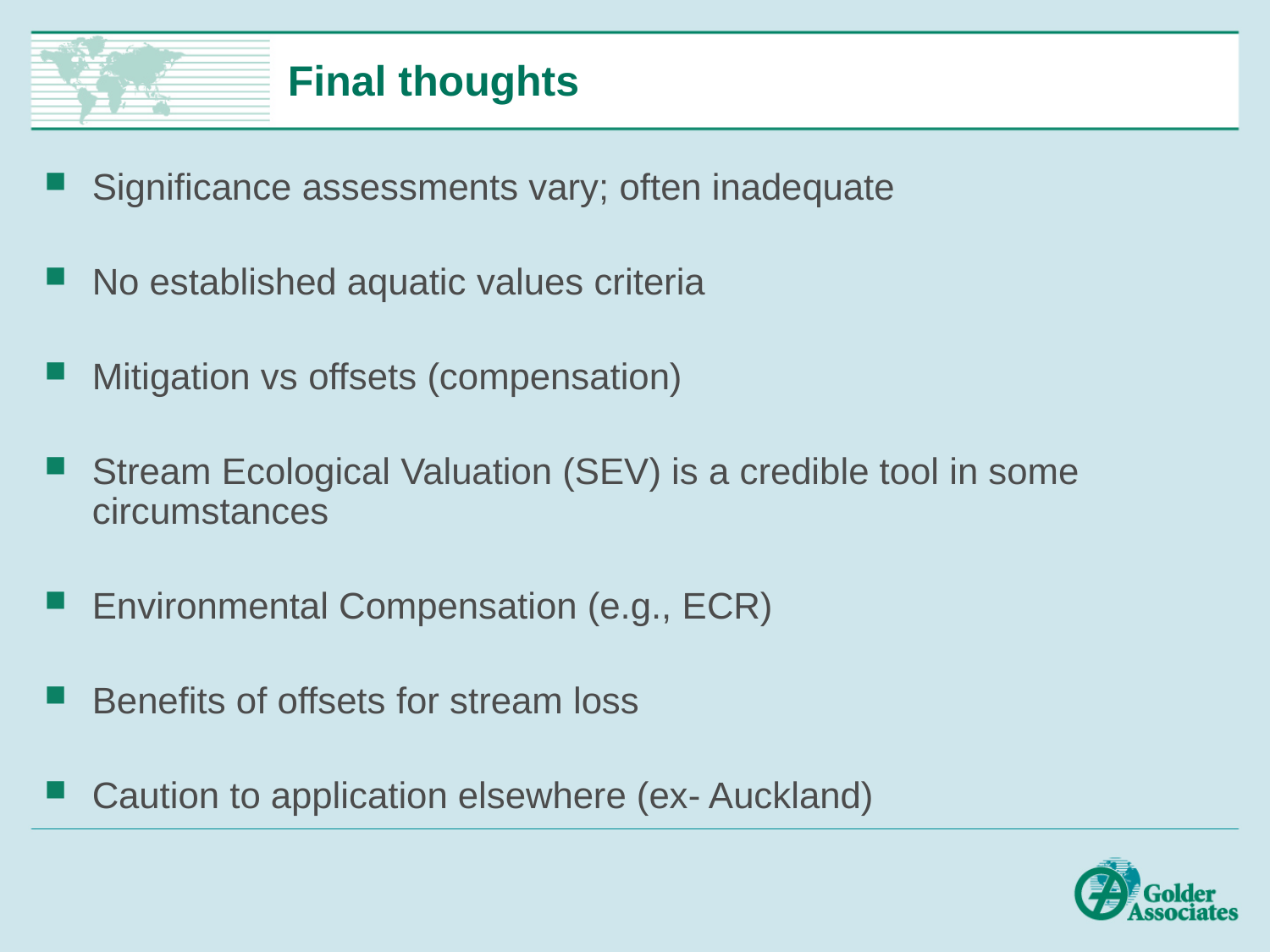

# Final thoughts
Significance assessments vary; often inadequate

No established aquatic values criteria

Mitigation vs offsets (compensation)

Stream Ecological Valuation (SEV) is a credible tool in some circumstances

Environmental Compensation (e.g., ECR)

Benefits of offsets for stream loss

Caution to application elsewhere (ex- Auckland)